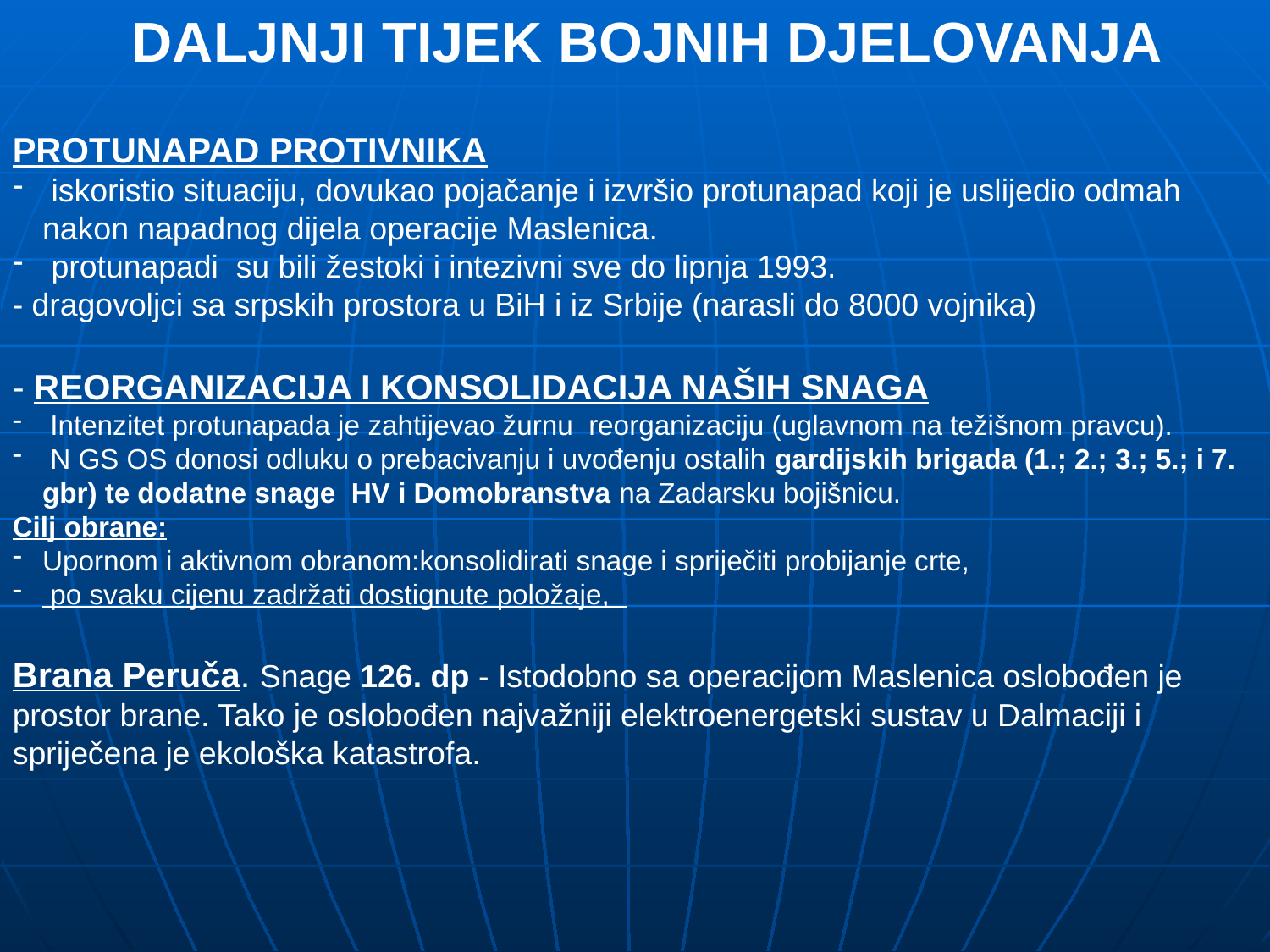

DALJNJI TIJEK BOJNIH DJELOVANJA

PROTUNAPAD PROTIVNIKA
 iskoristio situaciju, dovukao pojačanje i izvršio protunapad koji je uslijedio odmah  nakon napadnog dijela operacije Maslenica.
 protunapadi  su bili žestoki i intezivni sve do lipnja 1993.
- dragovoljci sa srpskih prostora u BiH i iz Srbije (narasli do 8000 vojnika)

- REORGANIZACIJA I KONSOLIDACIJA NAŠIH SNAGA
 Intenzitet protunapada je zahtijevao žurnu  reorganizaciju (uglavnom na težišnom pravcu).
 N GS OS donosi odluku o prebacivanju i uvođenju ostalih gardijskih brigada (1.; 2.; 3.; 5.; i 7. gbr) te dodatne snage  HV i Domobranstva na Zadarsku bojišnicu.
Cilj obrane:
Upornom i aktivnom obranom:konsolidirati snage i spriječiti probijanje crte,
 po svaku cijenu zadržati dostignute položaje,

Brana Peruča. Snage 126. dp - Istodobno sa operacijom Maslenica oslobođen je prostor brane. Tako je oslobođen najvažniji elektroenergetski sustav u Dalmaciji i spriječena je ekološka katastrofa.